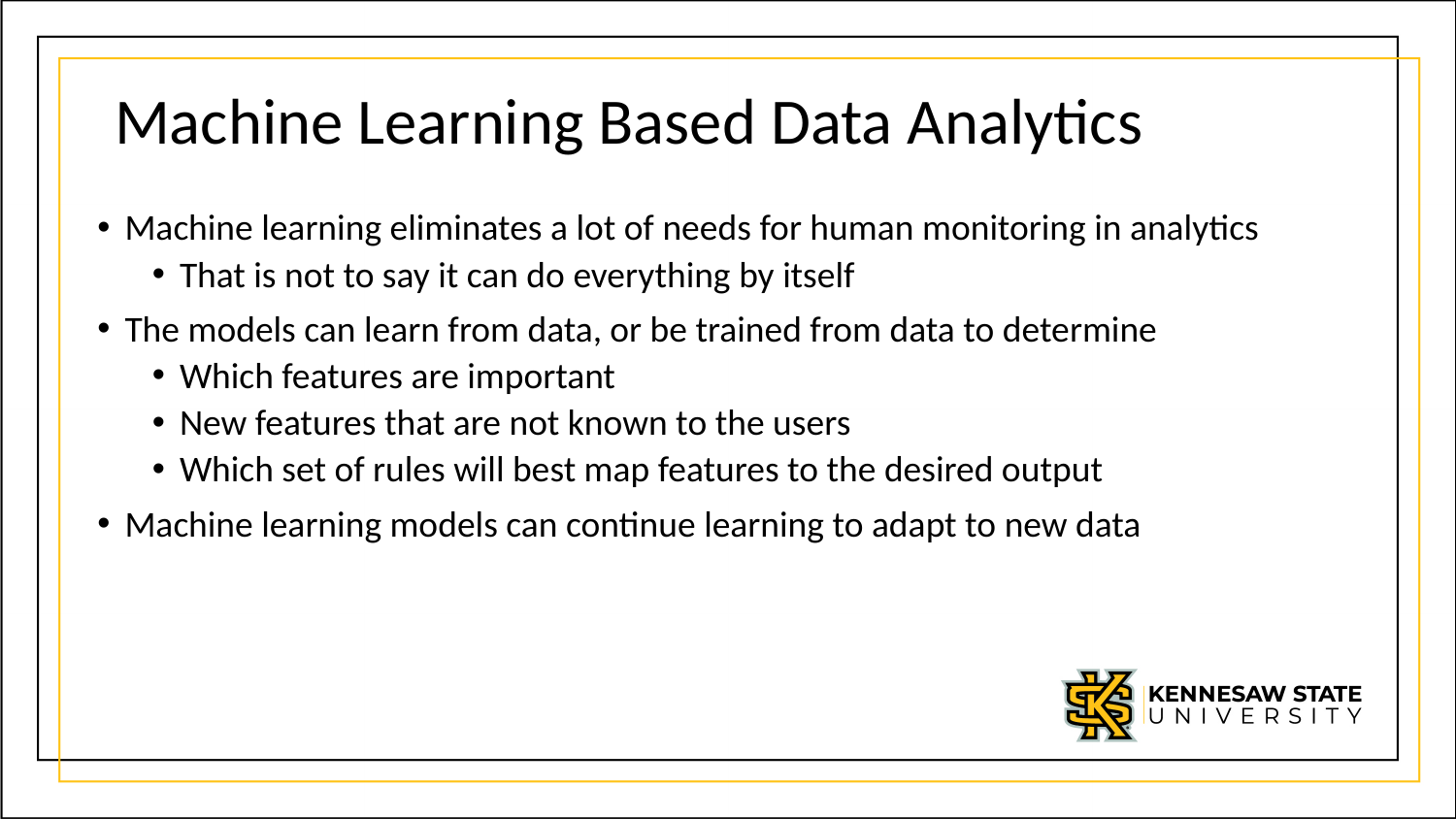

# Machine Learning Based Data Analytics
Machine learning eliminates a lot of needs for human monitoring in analytics
That is not to say it can do everything by itself
The models can learn from data, or be trained from data to determine
Which features are important
New features that are not known to the users
Which set of rules will best map features to the desired output
Machine learning models can continue learning to adapt to new data